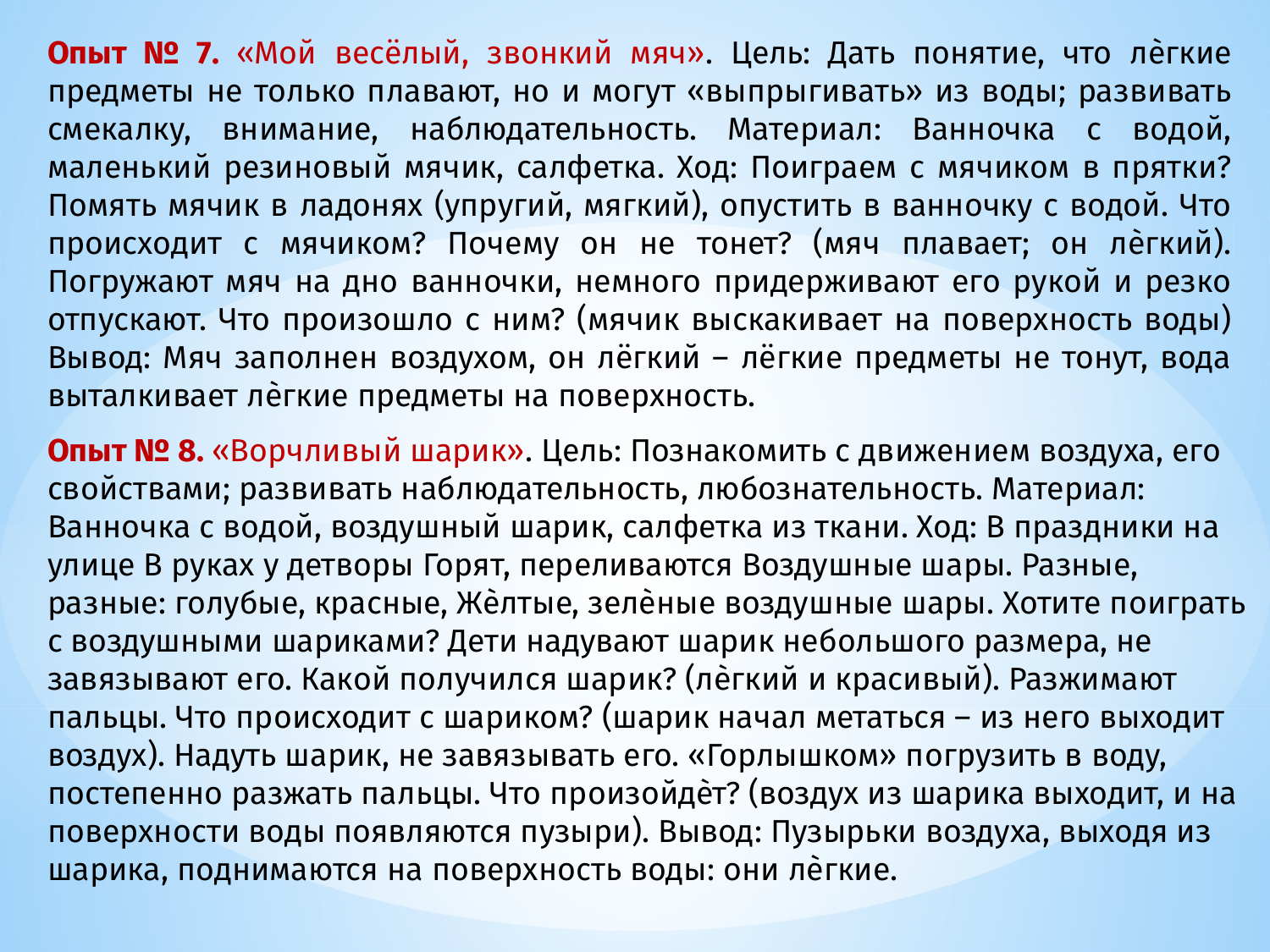

Опыт № 7. «Мой весёлый, звонкий мяч». Цель: Дать понятие, что лѐгкие предметы не только плавают, но и могут «выпрыгивать» из воды; развивать смекалку, внимание, наблюдательность. Материал: Ванночка с водой, маленький резиновый мячик, салфетка. Ход: Поиграем с мячиком в прятки? Помять мячик в ладонях (упругий, мягкий), опустить в ванночку с водой. Что происходит с мячиком? Почему он не тонет? (мяч плавает; он лѐгкий). Погружают мяч на дно ванночки, немного придерживают его рукой и резко отпускают. Что произошло с ним? (мячик выскакивает на поверхность воды) Вывод: Мяч заполнен воздухом, он лёгкий – лёгкие предметы не тонут, вода выталкивает лѐгкие предметы на поверхность.
Опыт № 8. «Ворчливый шарик». Цель: Познакомить с движением воздуха, его свойствами; развивать наблюдательность, любознательность. Материал: Ванночка с водой, воздушный шарик, салфетка из ткани. Ход: В праздники на улице В руках у детворы Горят, переливаются Воздушные шары. Разные, разные: голубые, красные, Жѐлтые, зелѐные воздушные шары. Хотите поиграть с воздушными шариками? Дети надувают шарик небольшого размера, не завязывают его. Какой получился шарик? (лѐгкий и красивый). Разжимают пальцы. Что происходит с шариком? (шарик начал метаться – из него выходит воздух). Надуть шарик, не завязывать его. «Горлышком» погрузить в воду, постепенно разжать пальцы. Что произойдѐт? (воздух из шарика выходит, и на поверхности воды появляются пузыри). Вывод: Пузырьки воздуха, выходя из шарика, поднимаются на поверхность воды: они лѐгкие.